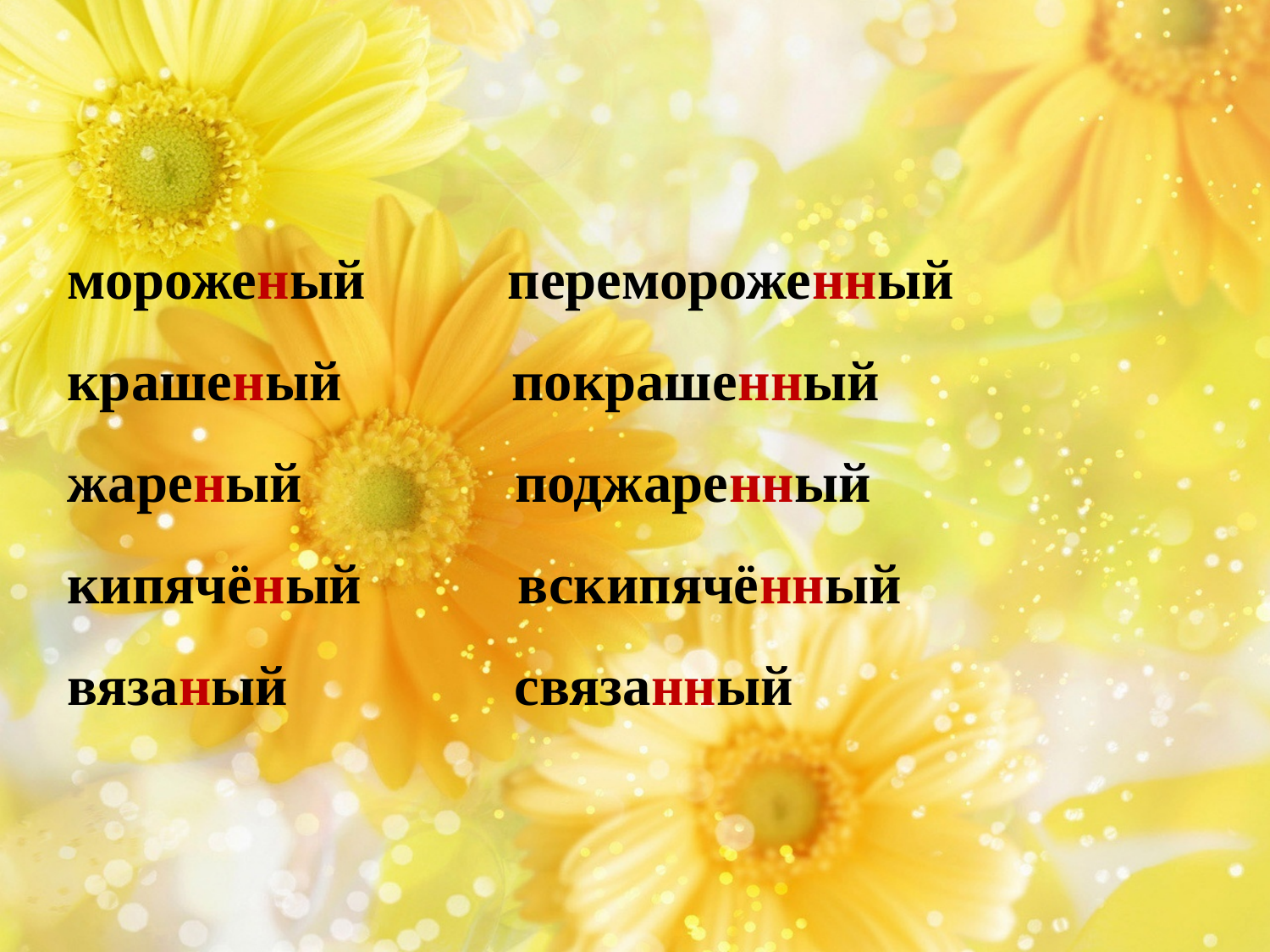

мороженый          перемороженный
крашеный            покрашенный
жареный               поджаренный
кипячёный           вскипячённый
вязаный                связанный